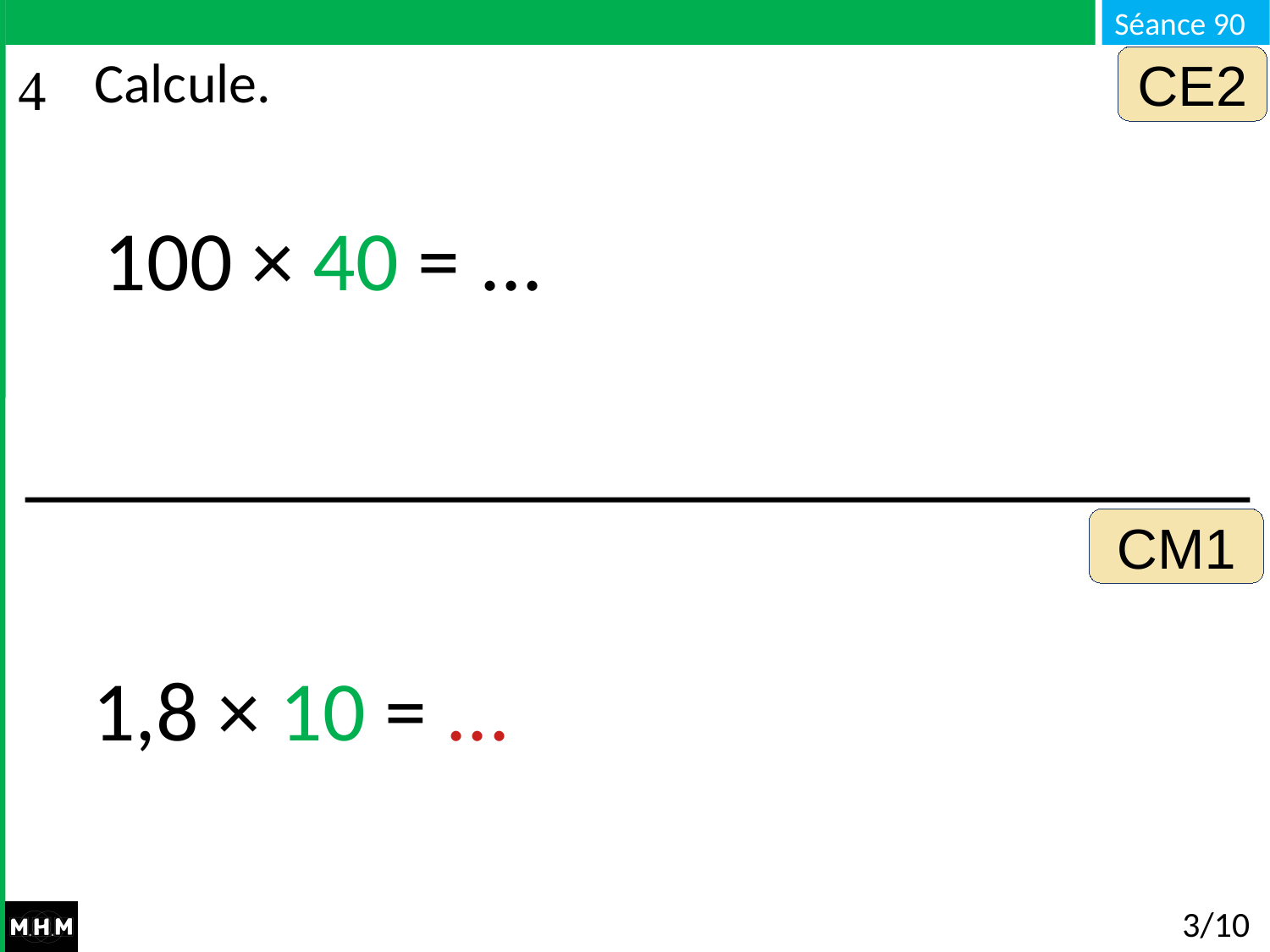

CE2
# Calcule.
100 × 40 = ...

CM1
1,8 × 10 = ...
3/10